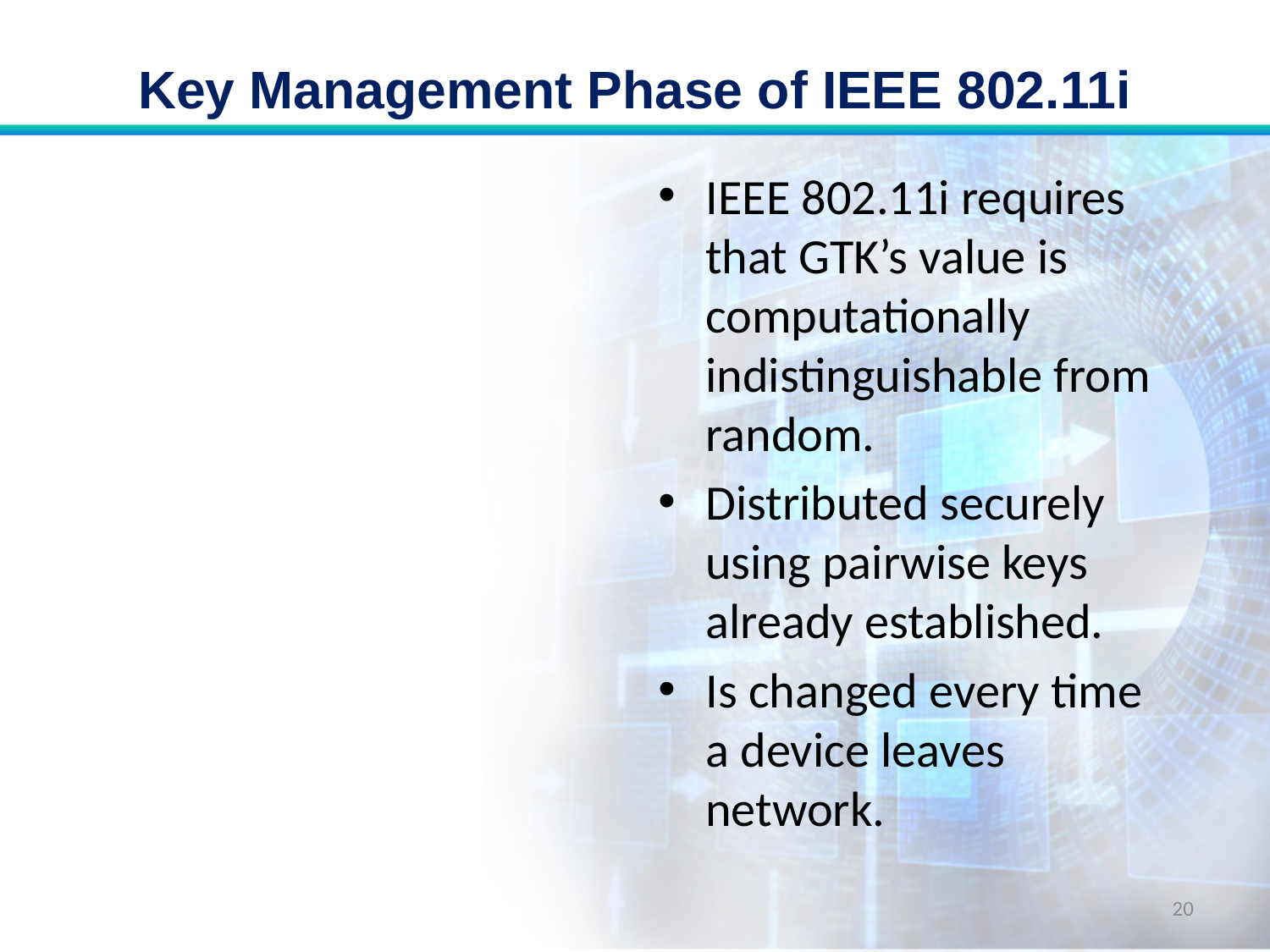

# Key Management Phase of IEEE 802.11i
IEEE 802.11i requires that GTK’s value is computationally indistinguishable from random.
Distributed securely using pairwise keys already established.
Is changed every time a device leaves network.
20